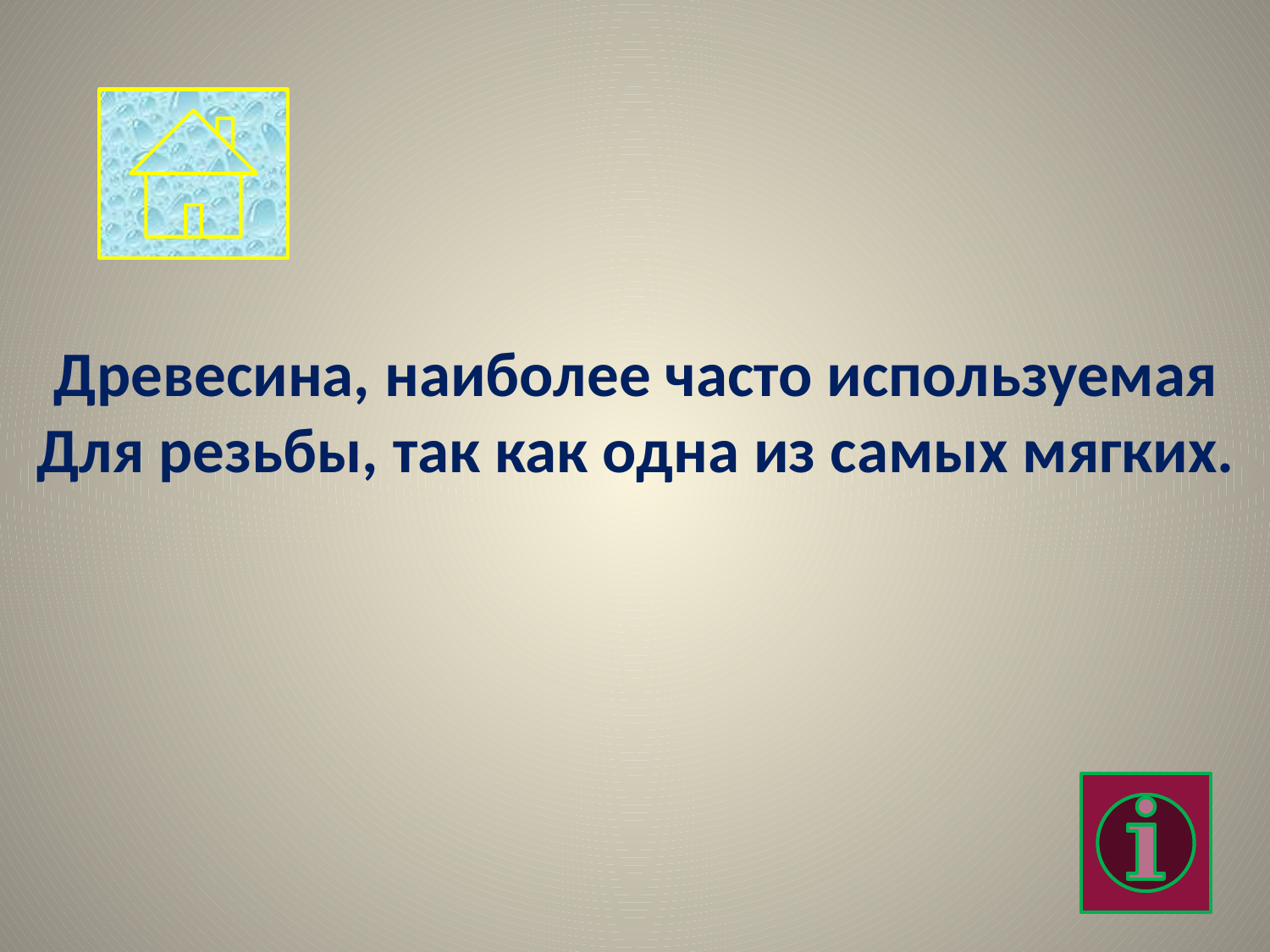

Древесина, наиболее часто используемая
Для резьбы, так как одна из самых мягких.